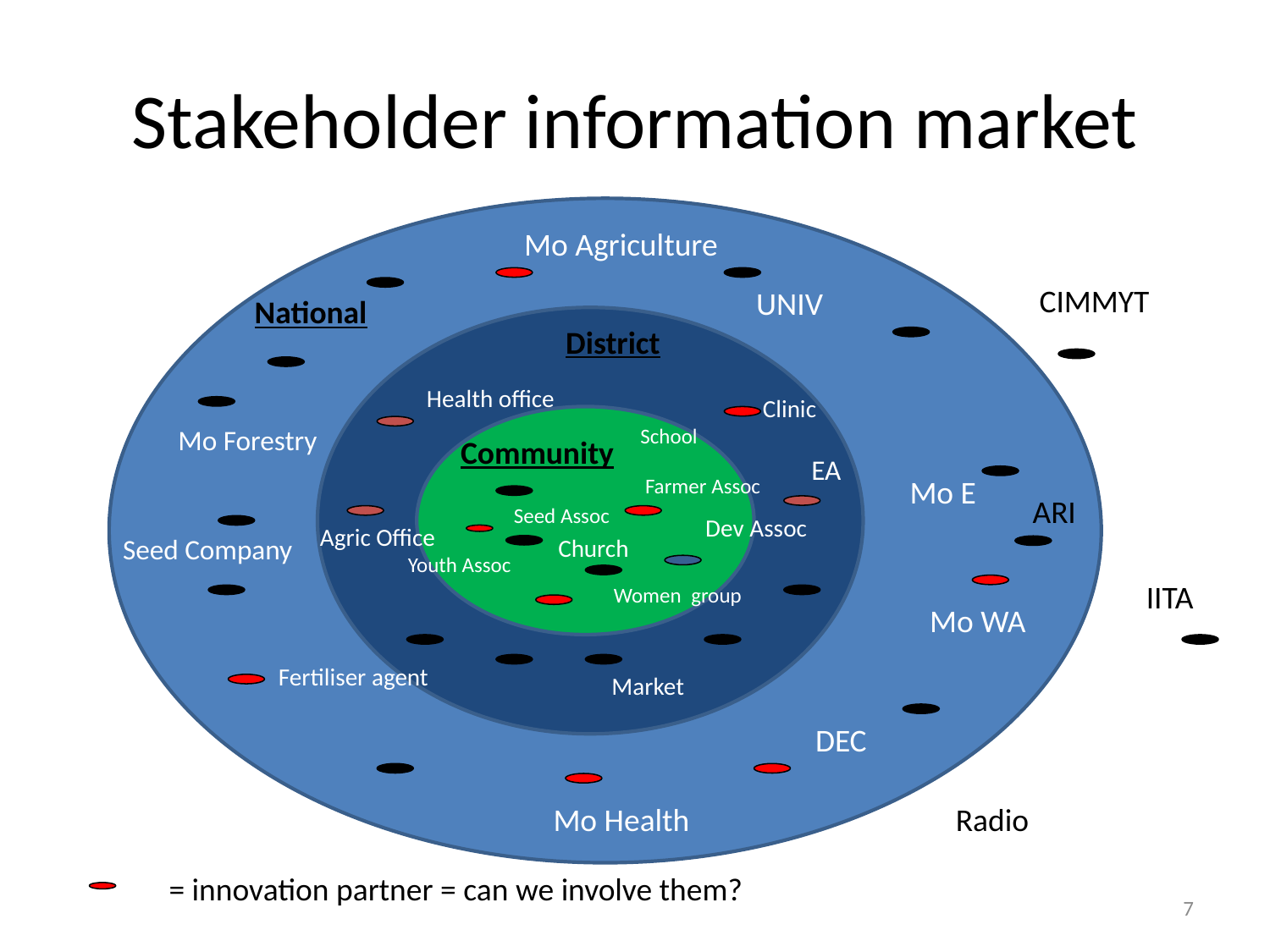

# Stakeholder information market

Mo Agriculture

CIMMYT

UNIV
National

District

Health office
Clinic

Mo Forestry

School
Community
EA
Farmer Assoc
Mo E

ARI
Seed Assoc

Dev Assoc

Agric Office

Seed Company
Church

Youth Assoc

IITA
Women  group

Mo WA

Fertiliser agent

Market

DEC

Mo Health
Radio
= innovation partner = can we involve them?
7